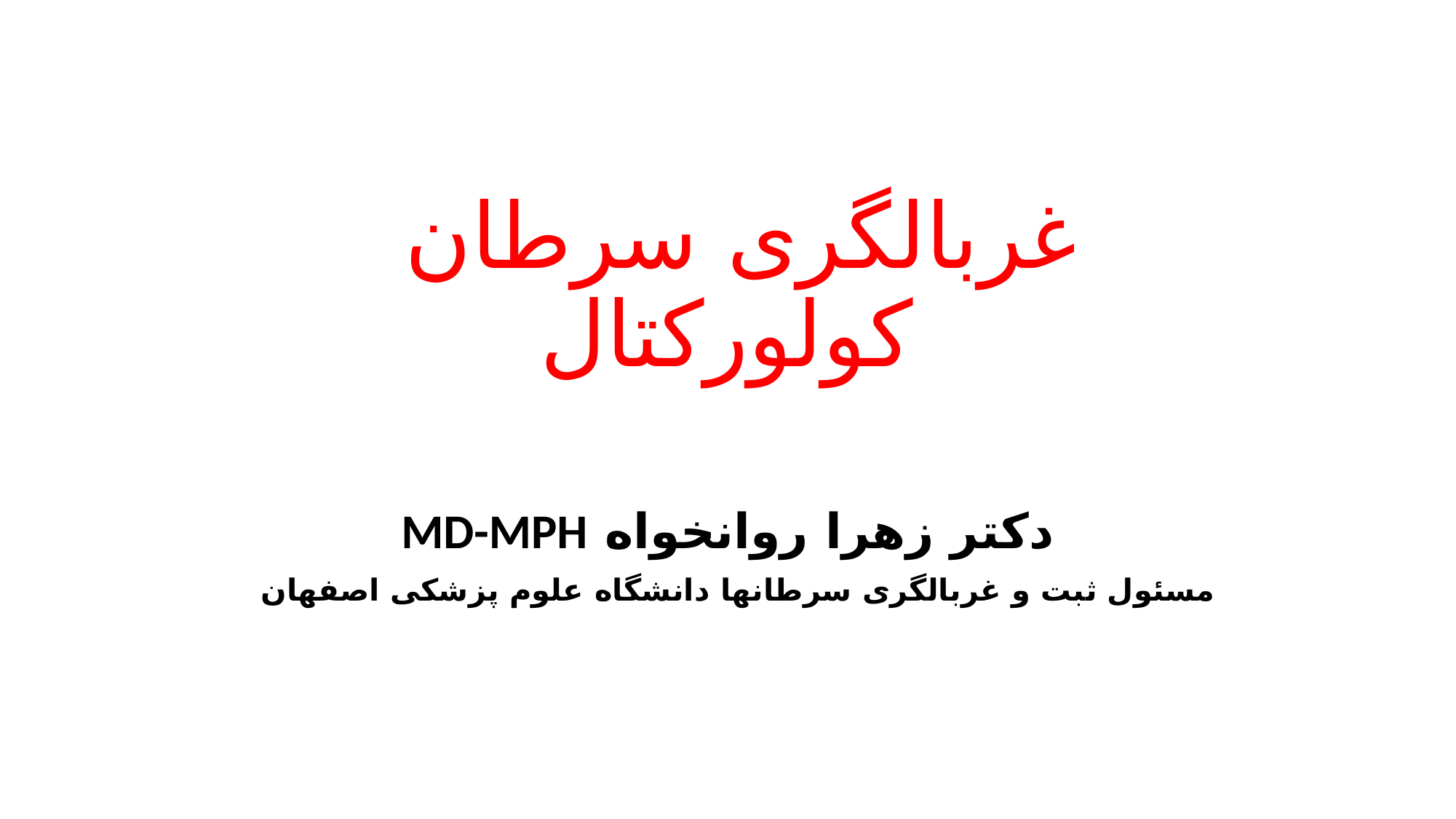

# غربالگری سرطان کولورکتال
دکتر زهرا روانخواه MD-MPH
مسئول ثبت و غربالگری سرطانها دانشگاه علوم پزشکی اصفهان